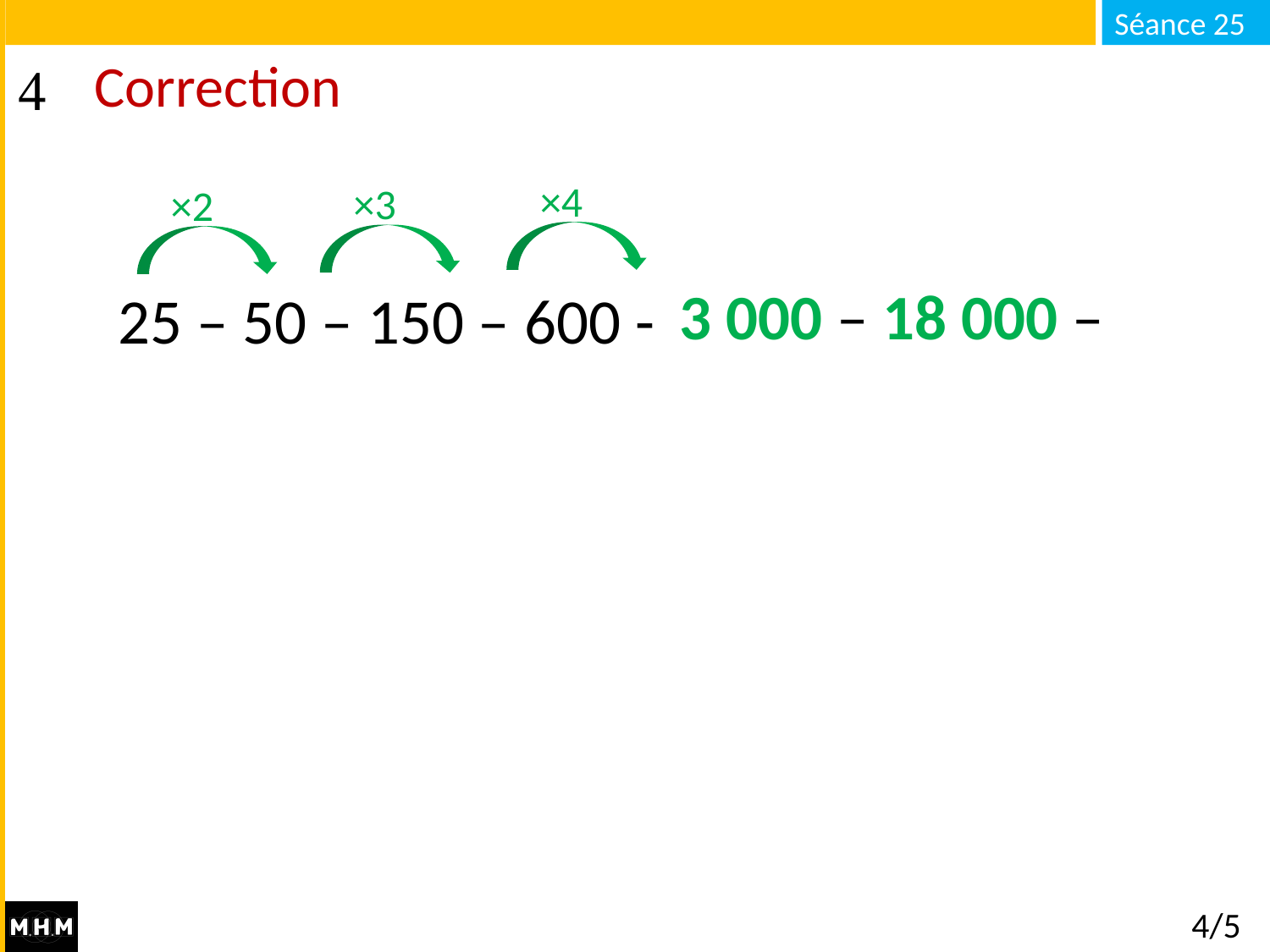

# Correction
×4

×3

×2

3 000 – 18 000 –
25 – 50 – 150 – 600 - … - … - …
4/5